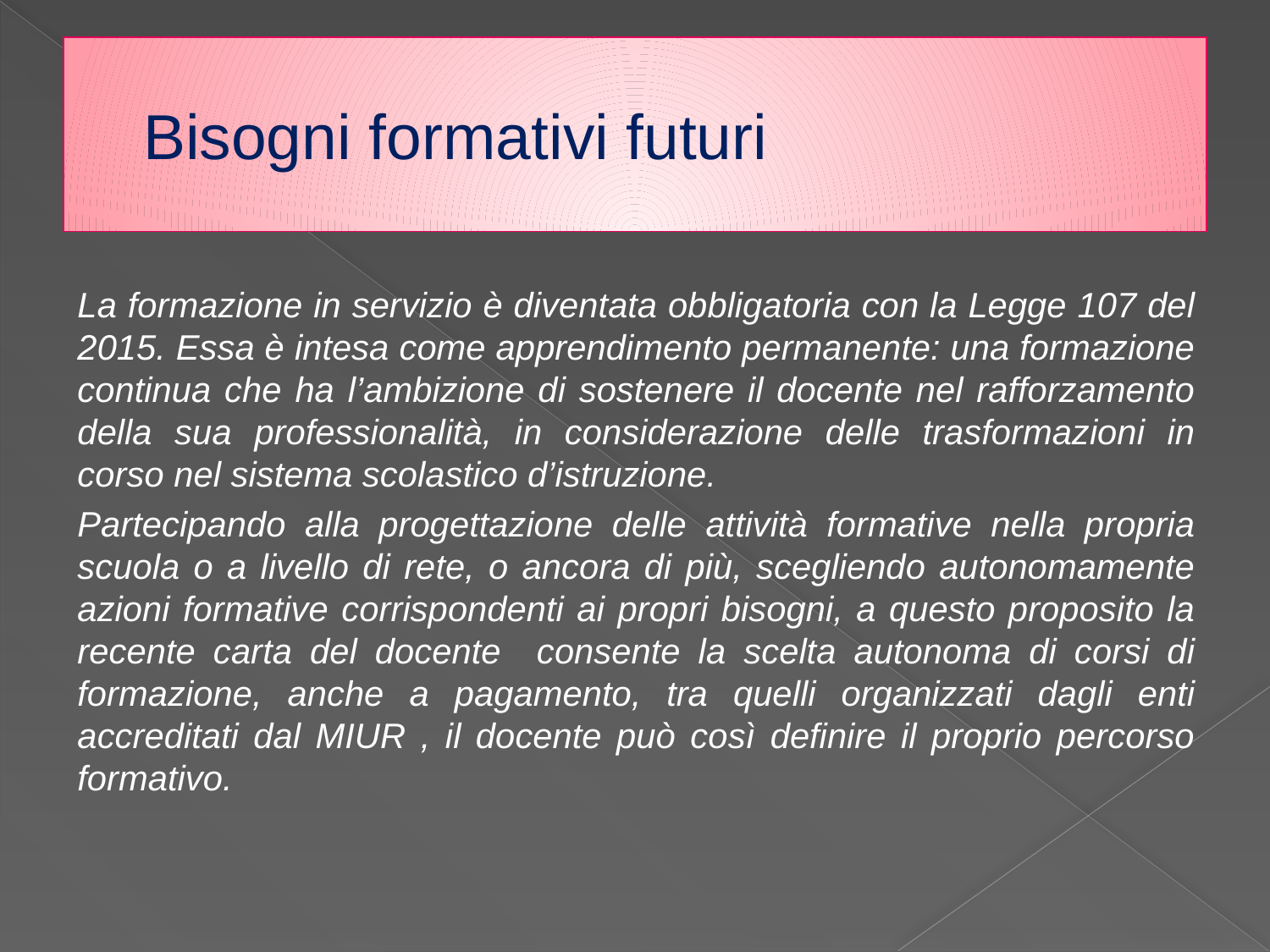

# Bisogni formativi futuri
La formazione in servizio è diventata obbligatoria con la Legge 107 del 2015. Essa è intesa come apprendimento permanente: una formazione continua che ha l’ambizione di sostenere il docente nel rafforzamento della sua professionalità, in considerazione delle trasformazioni in corso nel sistema scolastico d’istruzione.
Partecipando alla progettazione delle attività formative nella propria scuola o a livello di rete, o ancora di più, scegliendo autonomamente azioni formative corrispondenti ai propri bisogni, a questo proposito la recente carta del docente  consente la scelta autonoma di corsi di formazione, anche a pagamento, tra quelli organizzati dagli enti accreditati dal MIUR , il docente può così definire il proprio percorso formativo.